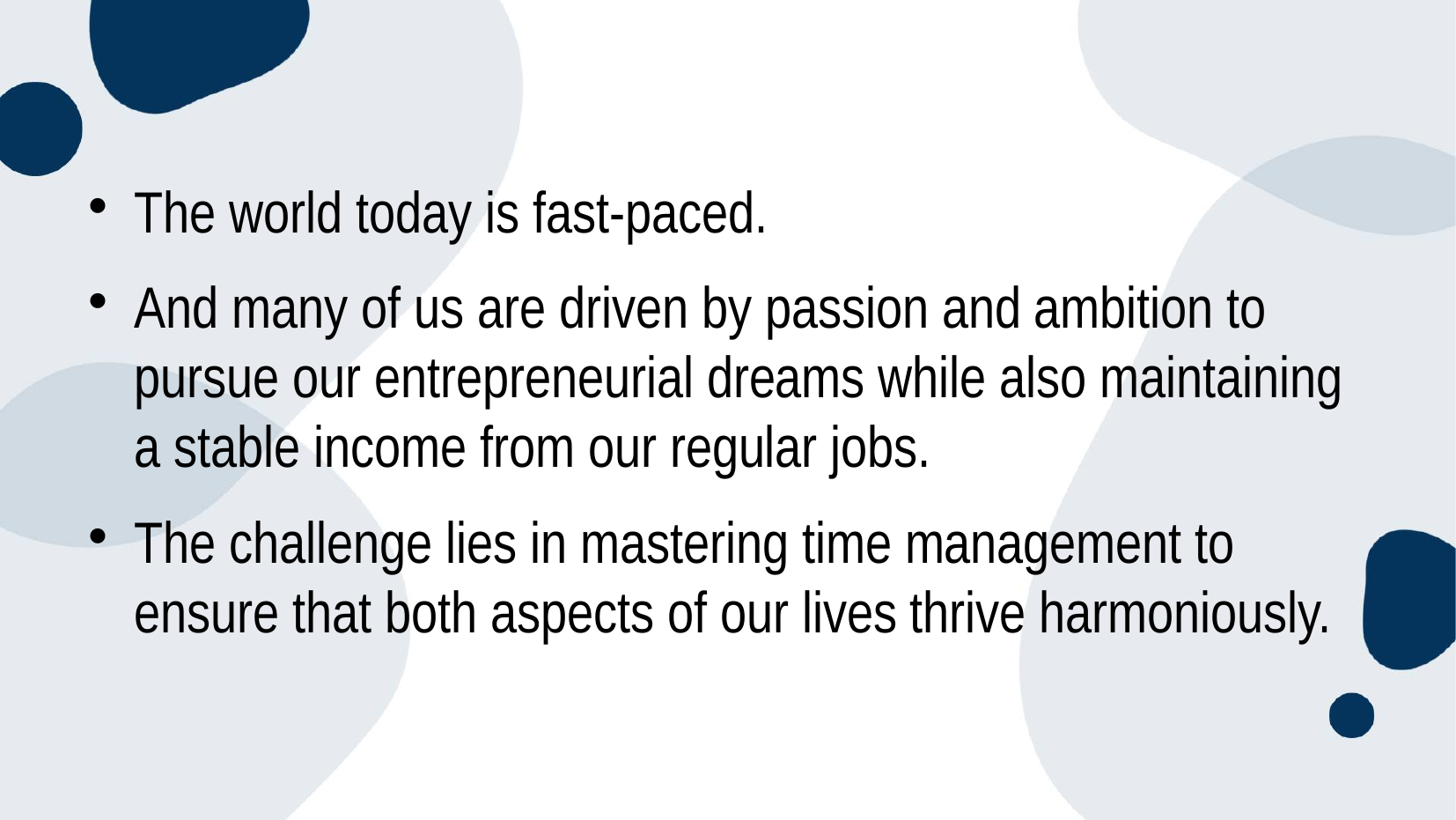

#
The world today is fast-paced.
And many of us are driven by passion and ambition to pursue our entrepreneurial dreams while also maintaining a stable income from our regular jobs.
The challenge lies in mastering time management to ensure that both aspects of our lives thrive harmoniously.